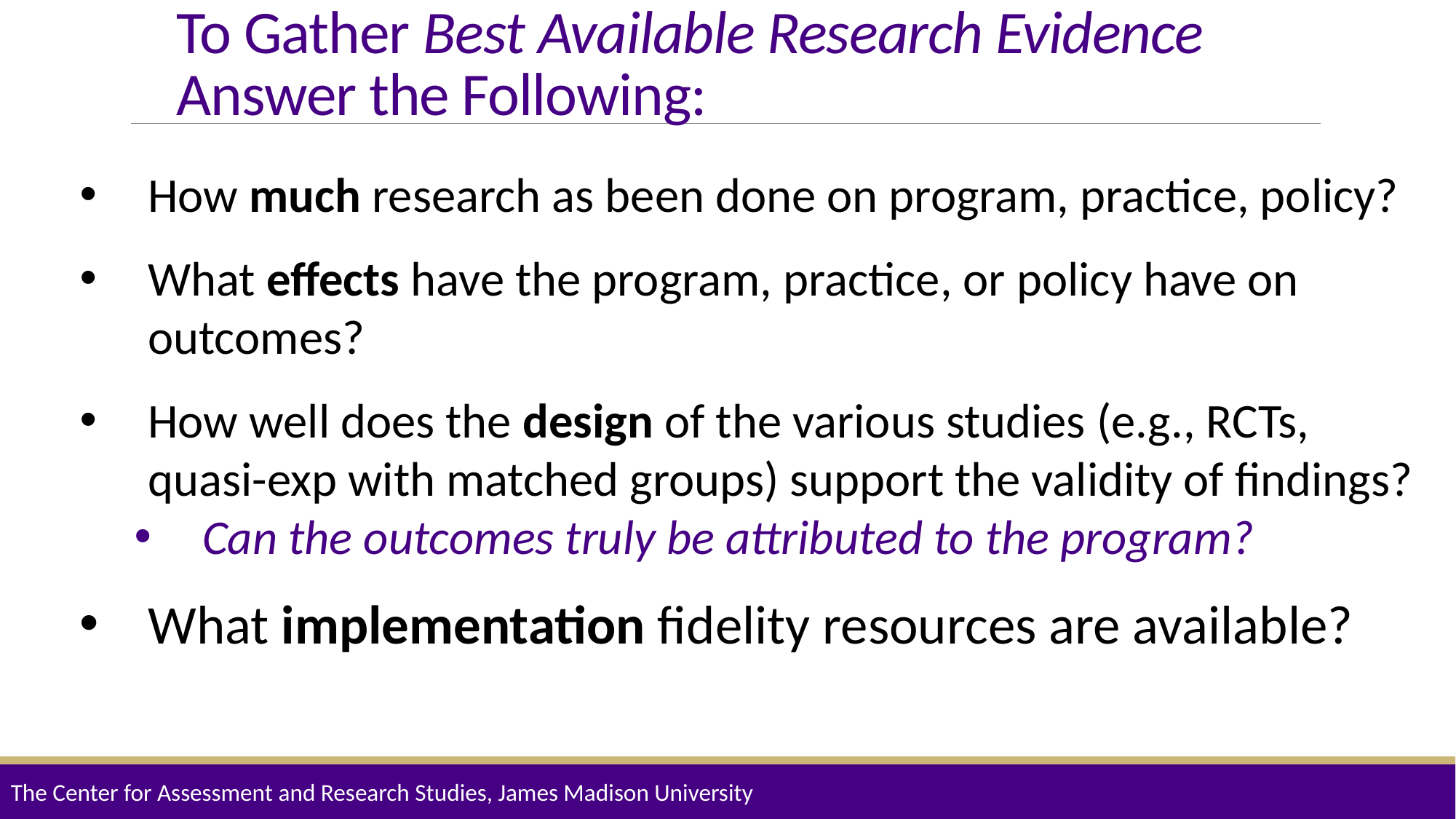

# To Gather Best Available Research Evidence Answer the Following:

How much research as been done on program, practice, policy?

What effects have the program, practice, or policy have on outcomes?

How well does the design of the various studies (e.g., RCTs, quasi-exp with matched groups) support the validity of findings?
Can the outcomes truly be attributed to the program?

What implementation fidelity resources are available?
The Center for Assessment and Research Studies, James Madison University